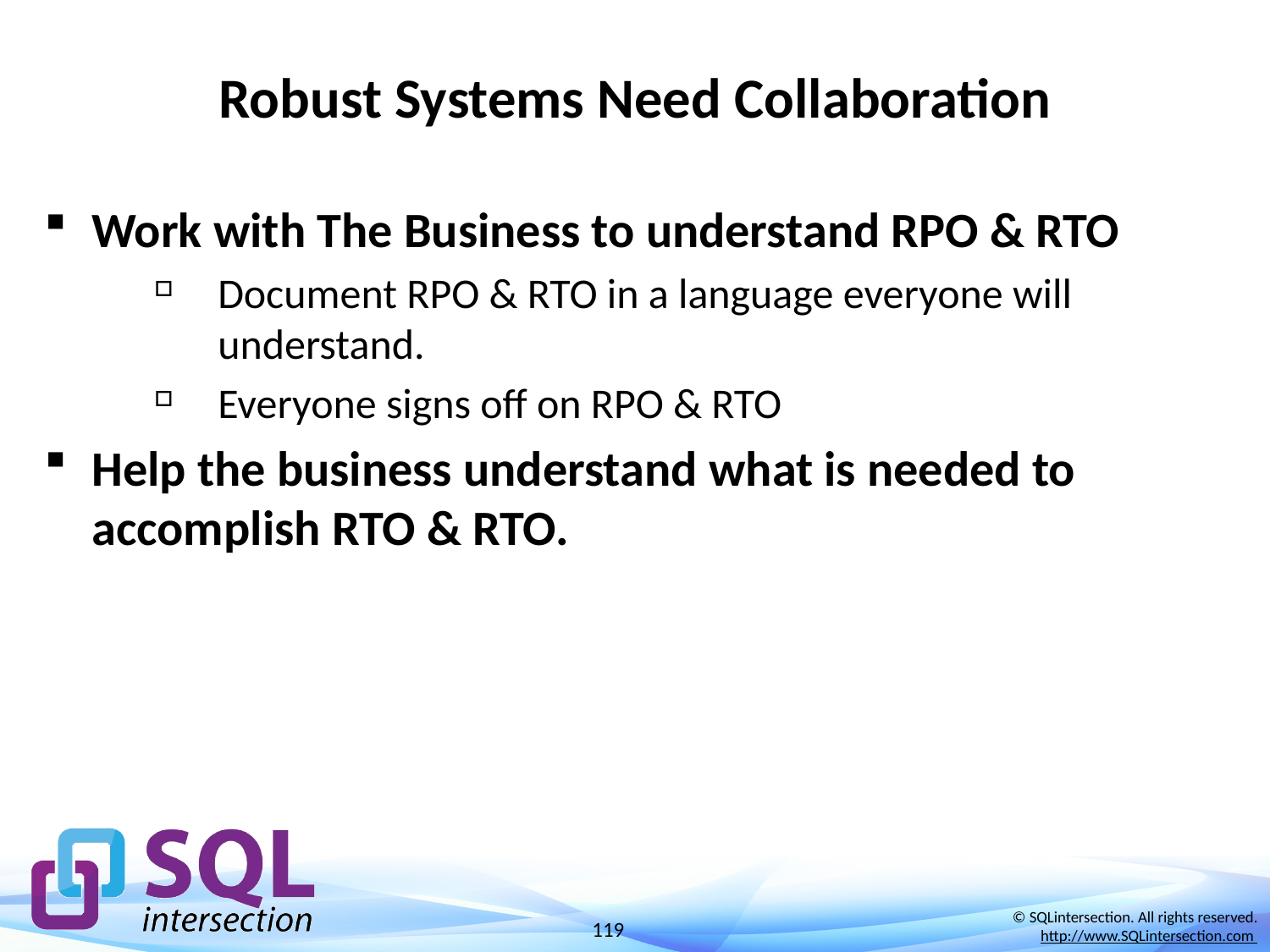

# Robust Systems Need Collaboration
Work with The Business to understand RPO & RTO
Document RPO & RTO in a language everyone will understand.
Everyone signs off on RPO & RTO
Help the business understand what is needed to accomplish RTO & RTO.